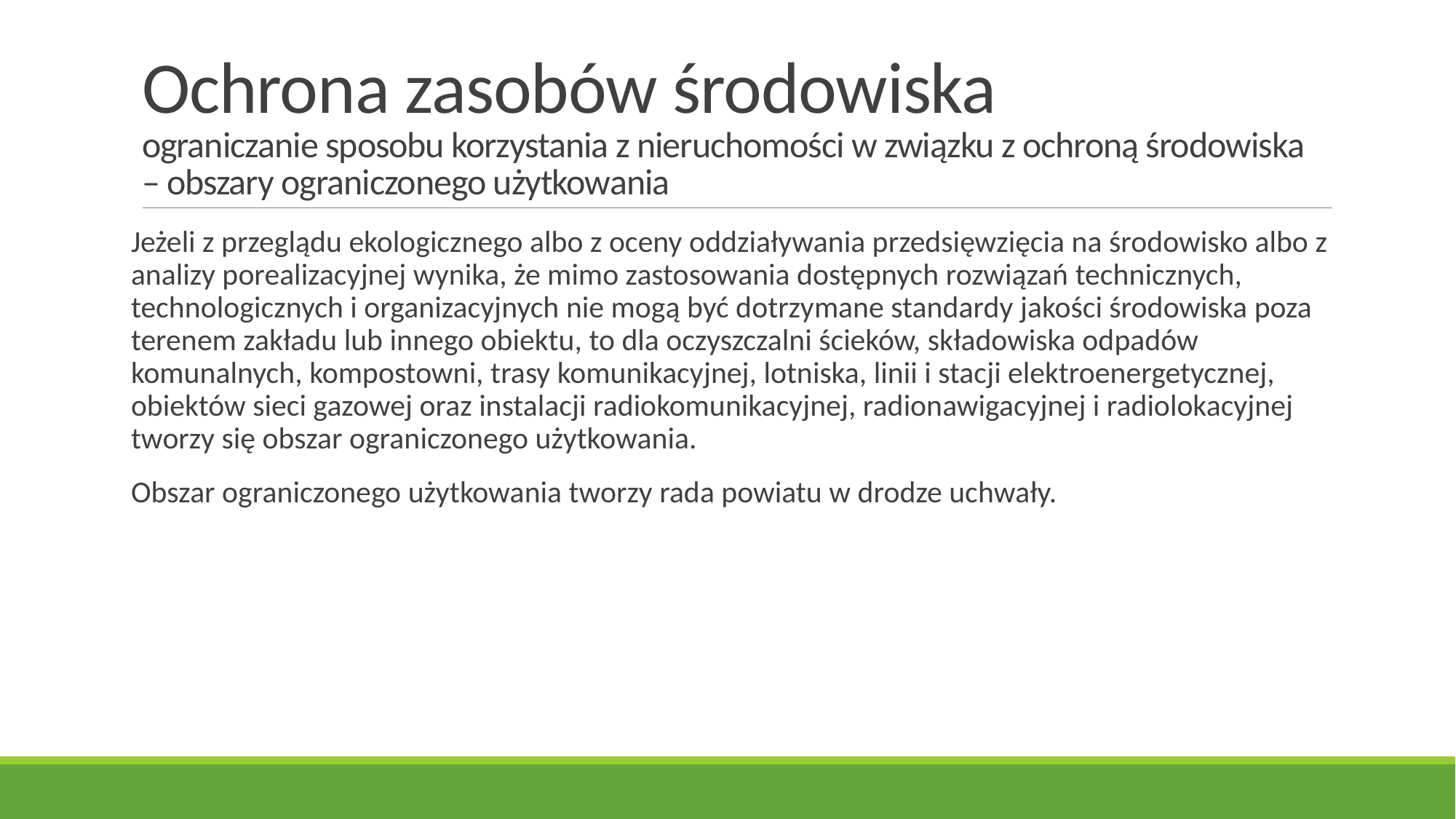

# Ochrona zasobów środowiska ograniczanie sposobu korzystania z nieruchomości w związku z ochroną środowiska – obszary ograniczonego użytkowania
Jeżeli z przeglądu ekologicznego albo z oceny oddziaływania przedsięwzięcia na środowisko albo z analizy porealizacyjnej wynika, że mimo zastosowania dostępnych rozwiązań technicznych, technologicznych i organizacyjnych nie mogą być dotrzymane standardy jakości środowiska poza terenem zakładu lub innego obiektu, to dla oczyszczalni ścieków, składowiska odpadów komunalnych, kompostowni, trasy komunikacyjnej, lotniska, linii i stacji elektroenergetycznej, obiektów sieci gazowej oraz instalacji radiokomunikacyjnej, radionawigacyjnej i radiolokacyjnej tworzy się obszar ograniczonego użytkowania.
Obszar ograniczonego użytkowania tworzy rada powiatu w drodze uchwały.